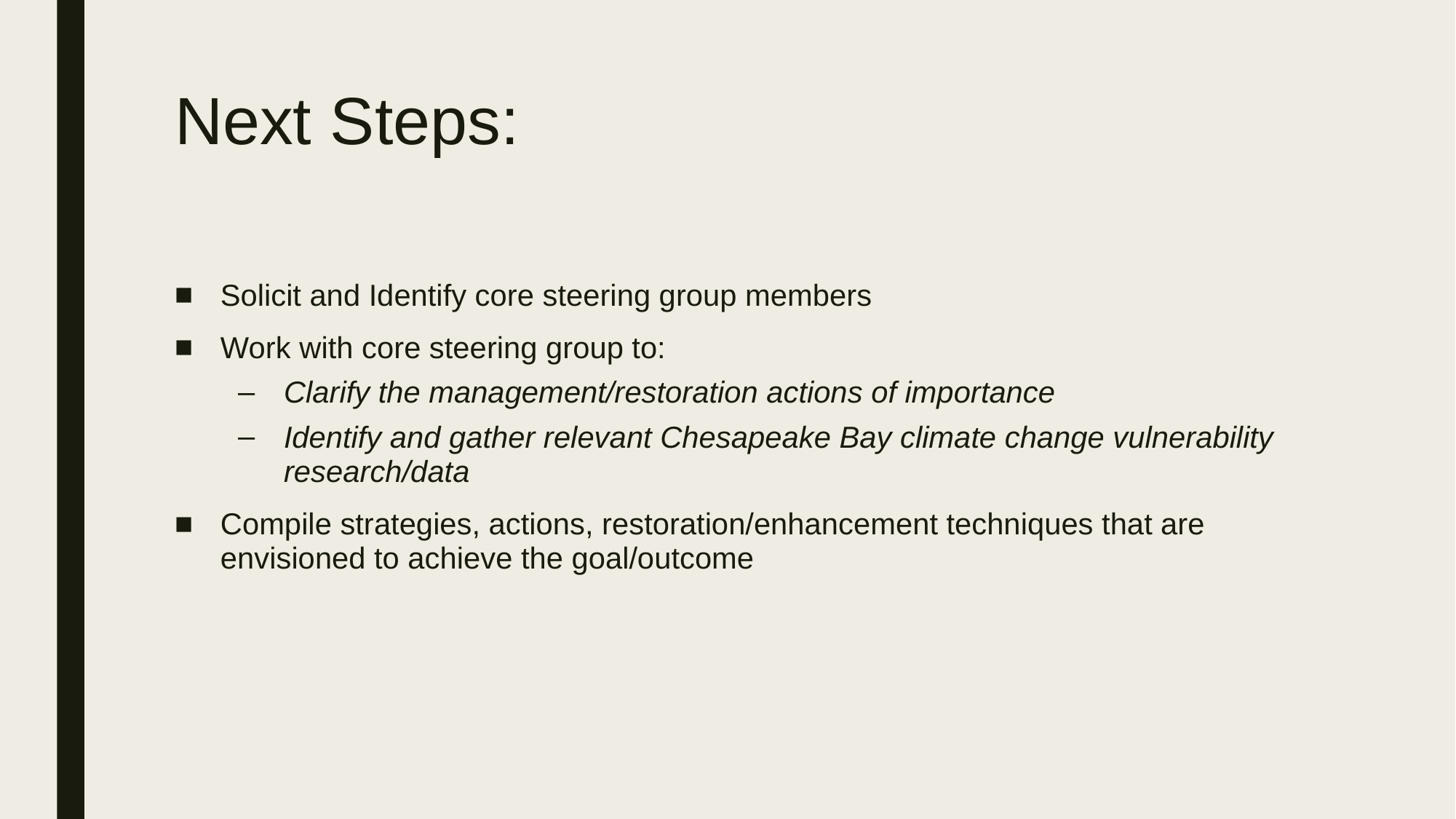

# Next Steps:
Solicit and Identify core steering group members
Work with core steering group to:
Clarify the management/restoration actions of importance
Identify and gather relevant Chesapeake Bay climate change vulnerability research/data
Compile strategies, actions, restoration/enhancement techniques that are envisioned to achieve the goal/outcome